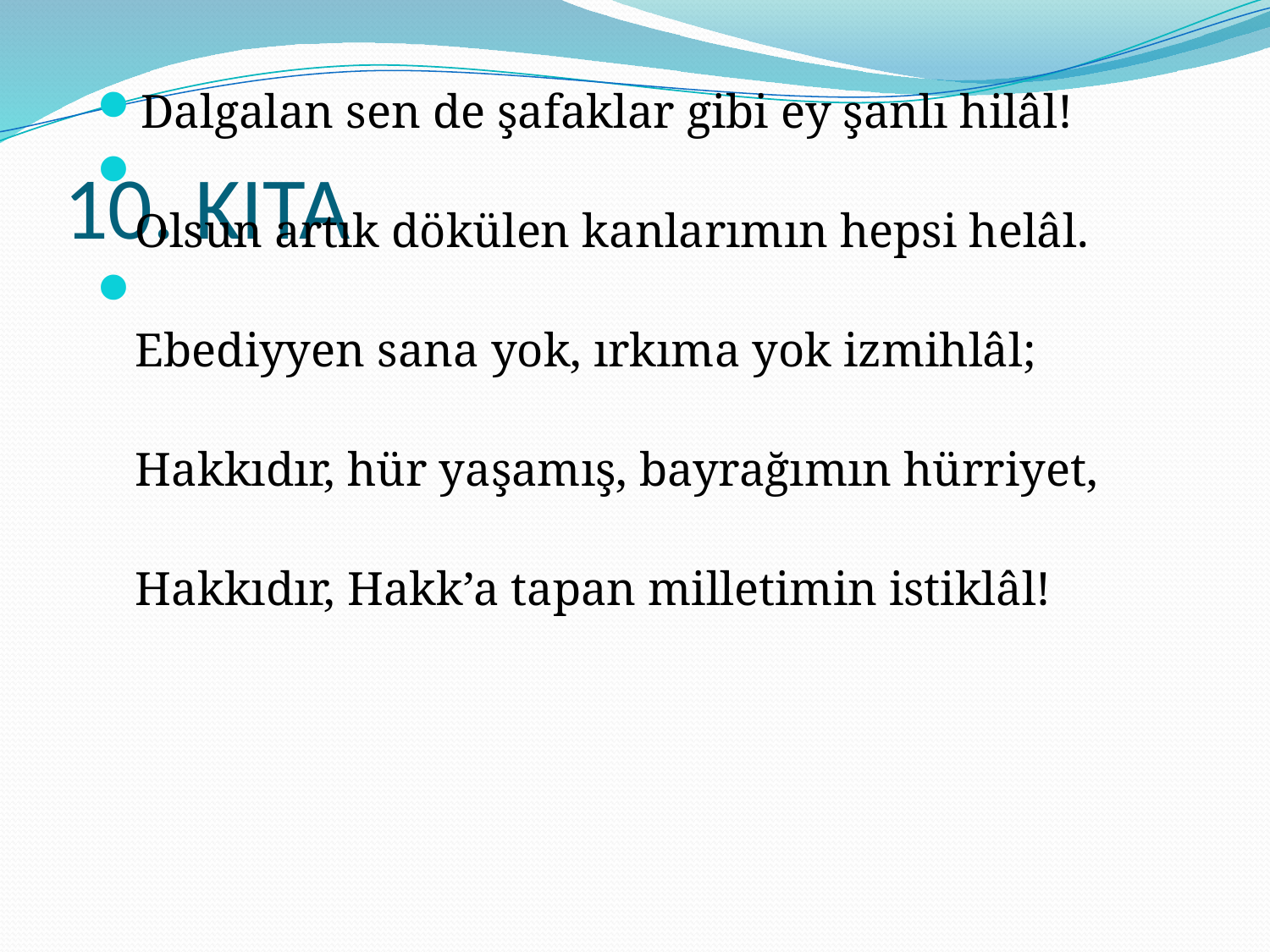

Dalgalan sen de şafaklar gibi ey şanlı hilâl!
Olsun artık dökülen kanlarımın hepsi helâl.
Ebediyyen sana yok, ırkıma yok izmihlâl;
Hakkıdır, hür yaşamış, bayrağımın hürriyet,
Hakkıdır, Hakk’a tapan milletimin istiklâl!
# 10. KITA